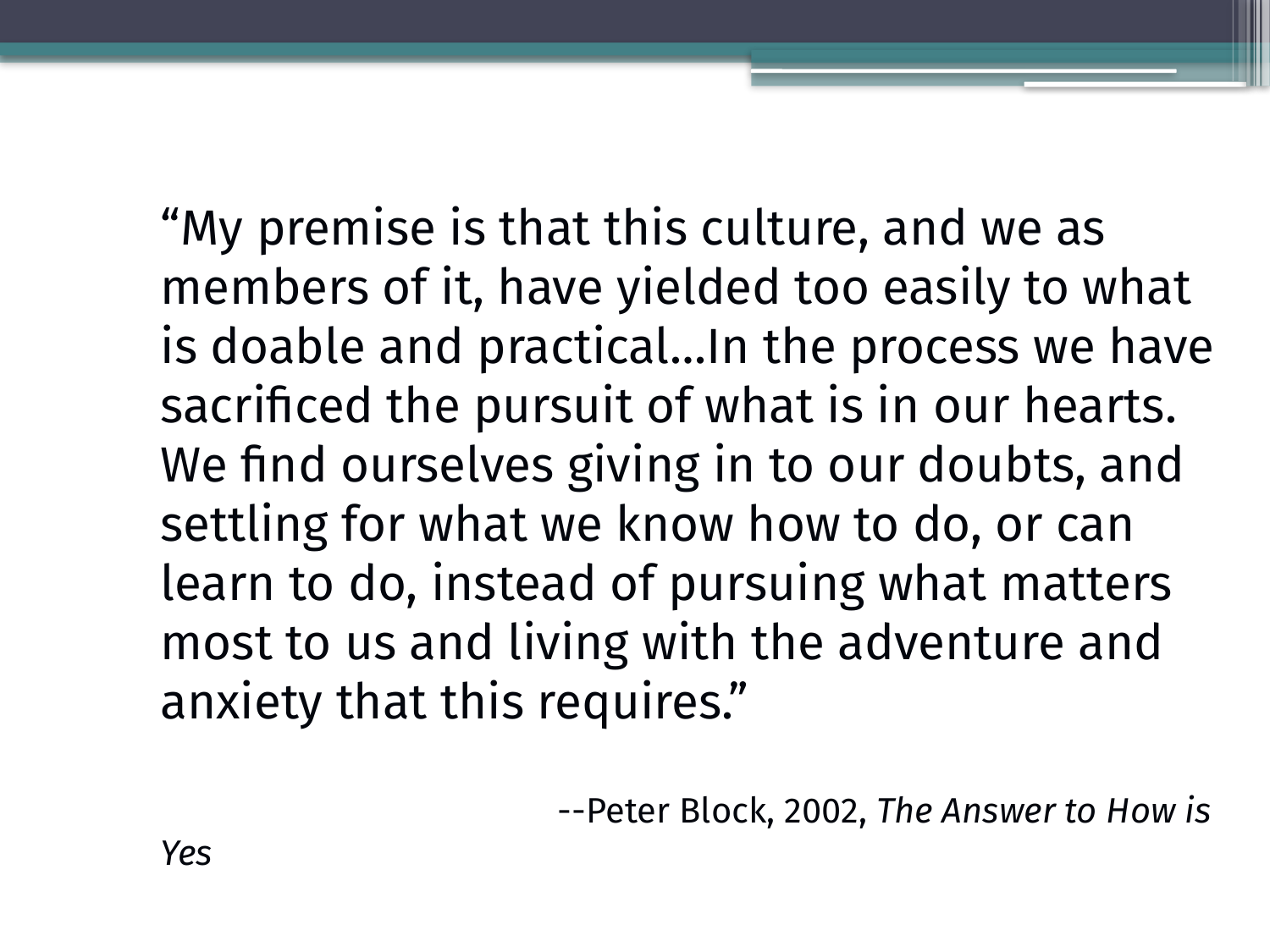

# “My premise is that this culture, and we as members of it, have yielded too easily to what is doable and practical…In the process we have sacrificed the pursuit of what is in our hearts.  We find ourselves giving in to our doubts, and settling for what we know how to do, or can learn to do, instead of pursuing what matters most to us and living with the adventure and anxiety that this requires.” --Peter Block, 2002, The Answer to How is Yes